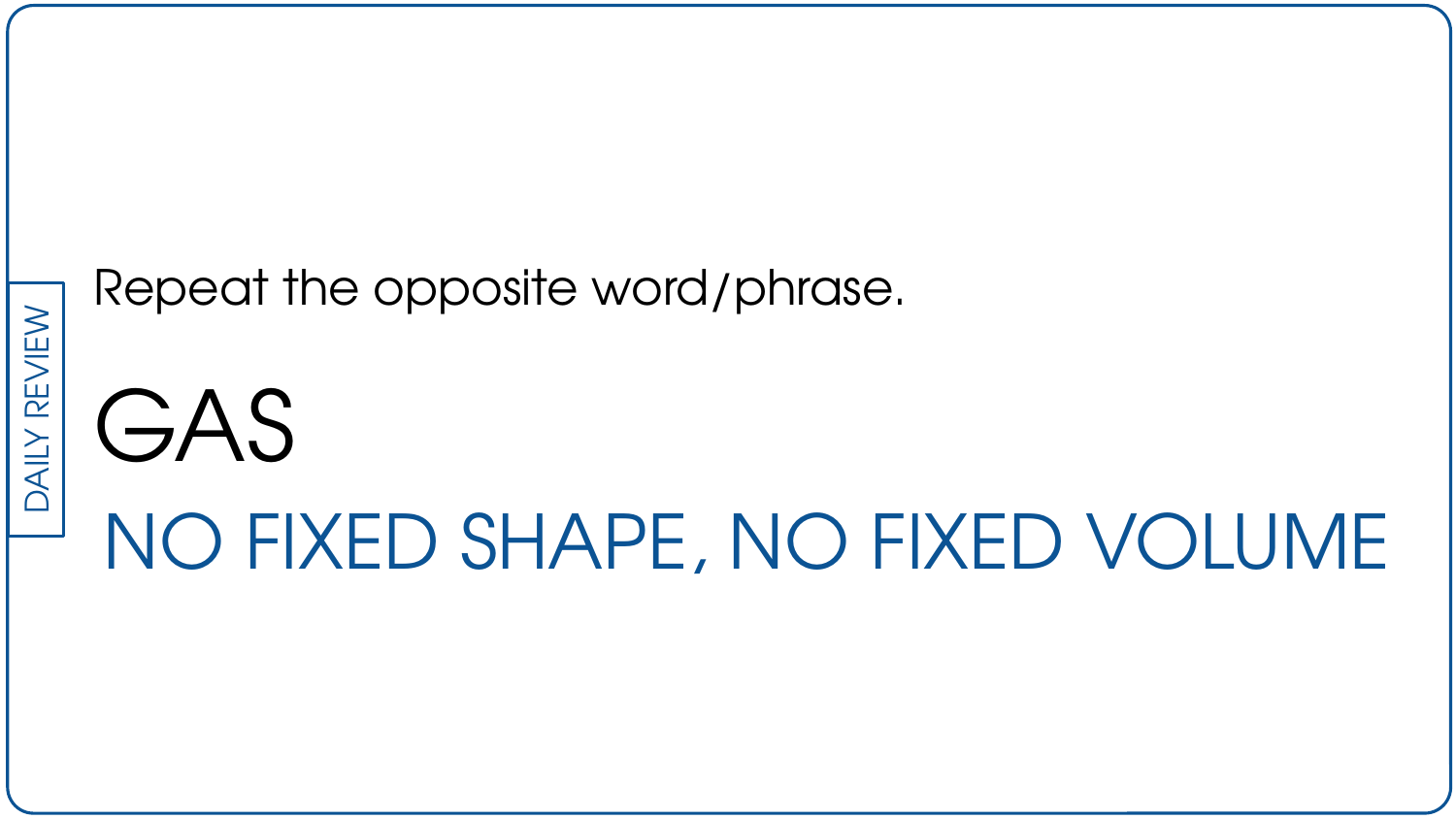

Repeat the opposite word/phrase.
GAS
NO FIXED SHAPE, NO FIXED VOLUME